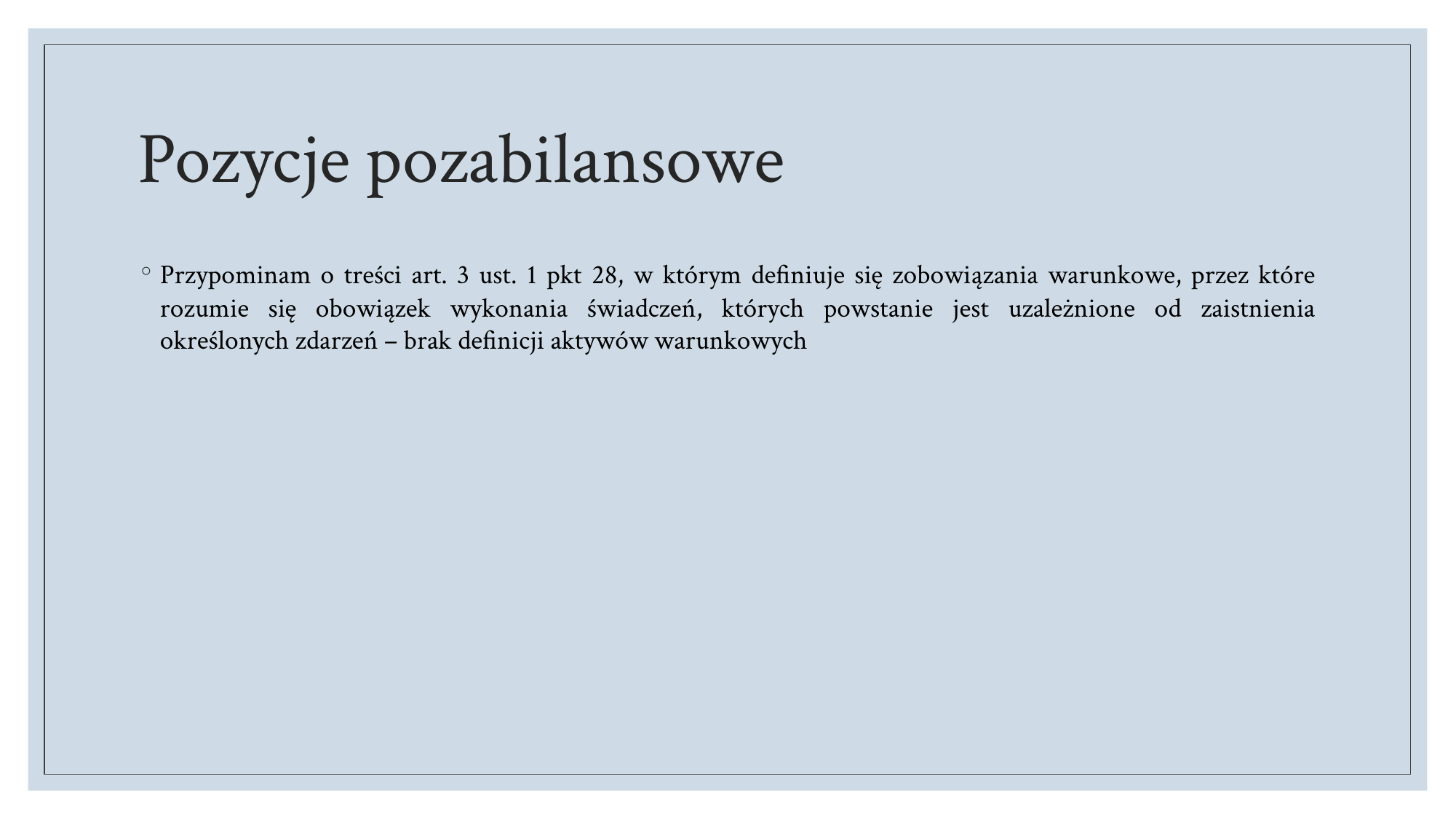

# Pozycje pozabilansowe
Przypominam o treści art. 3 ust. 1 pkt 28, w którym definiuje się zobowiązania warunkowe, przez które rozumie się obowiązek wykonania świadczeń, których powstanie jest uzależnione od zaistnienia określonych zdarzeń – brak definicji aktywów warunkowych